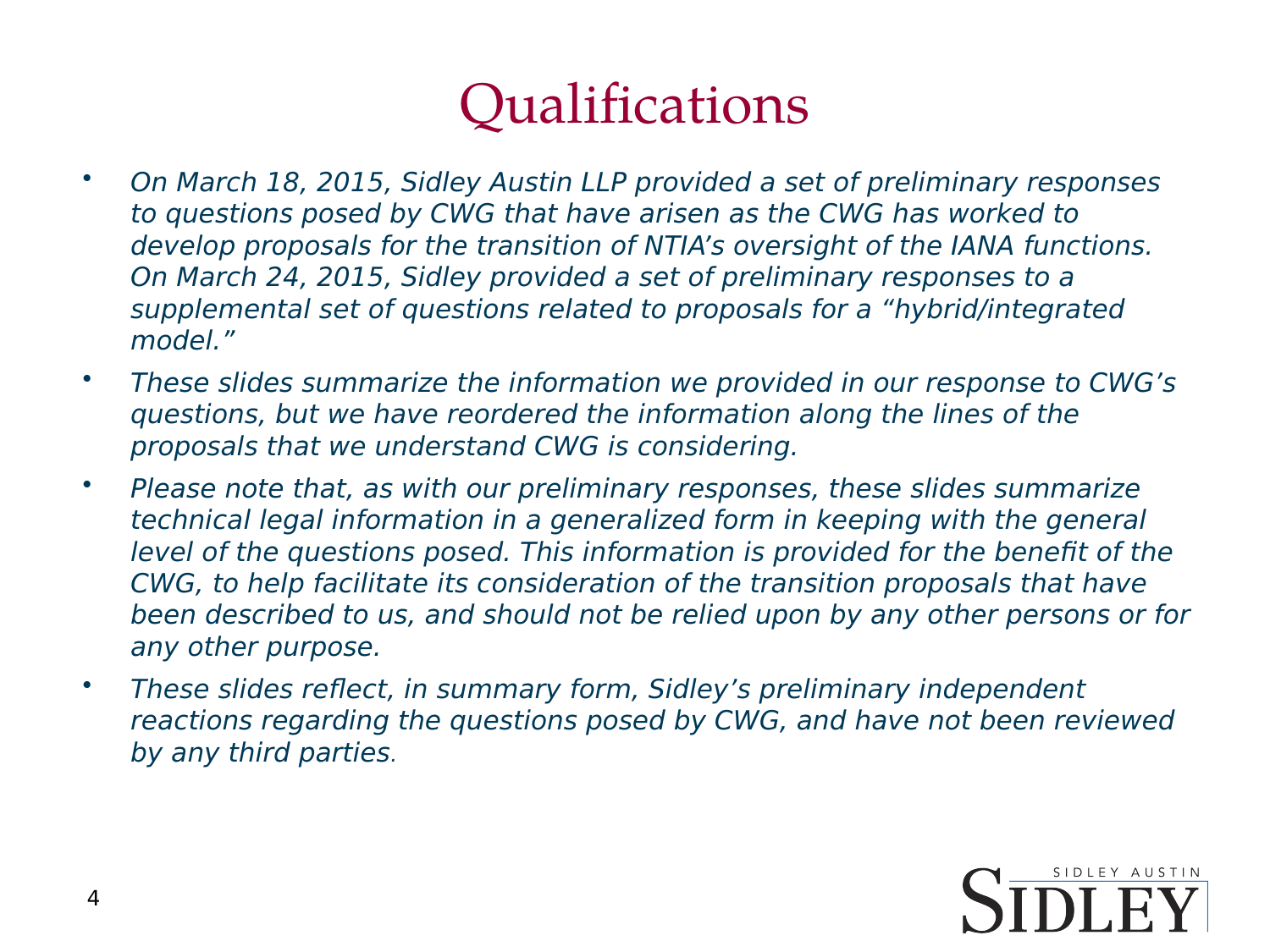

# Qualifications
On March 18, 2015, Sidley Austin LLP provided a set of preliminary responses to questions posed by CWG that have arisen as the CWG has worked to develop proposals for the transition of NTIA’s oversight of the IANA functions.   On March 24, 2015, Sidley provided a set of preliminary responses to a supplemental set of questions related to proposals for a “hybrid/integrated model.”
These slides summarize the information we provided in our response to CWG’s questions, but we have reordered the information along the lines of the proposals that we understand CWG is considering.
Please note that, as with our preliminary responses, these slides summarize technical legal information in a generalized form in keeping with the general level of the questions posed. This information is provided for the benefit of the CWG, to help facilitate its consideration of the transition proposals that have been described to us, and should not be relied upon by any other persons or for any other purpose.
These slides reflect, in summary form, Sidley’s preliminary independent reactions regarding the questions posed by CWG, and have not been reviewed by any third parties.
4